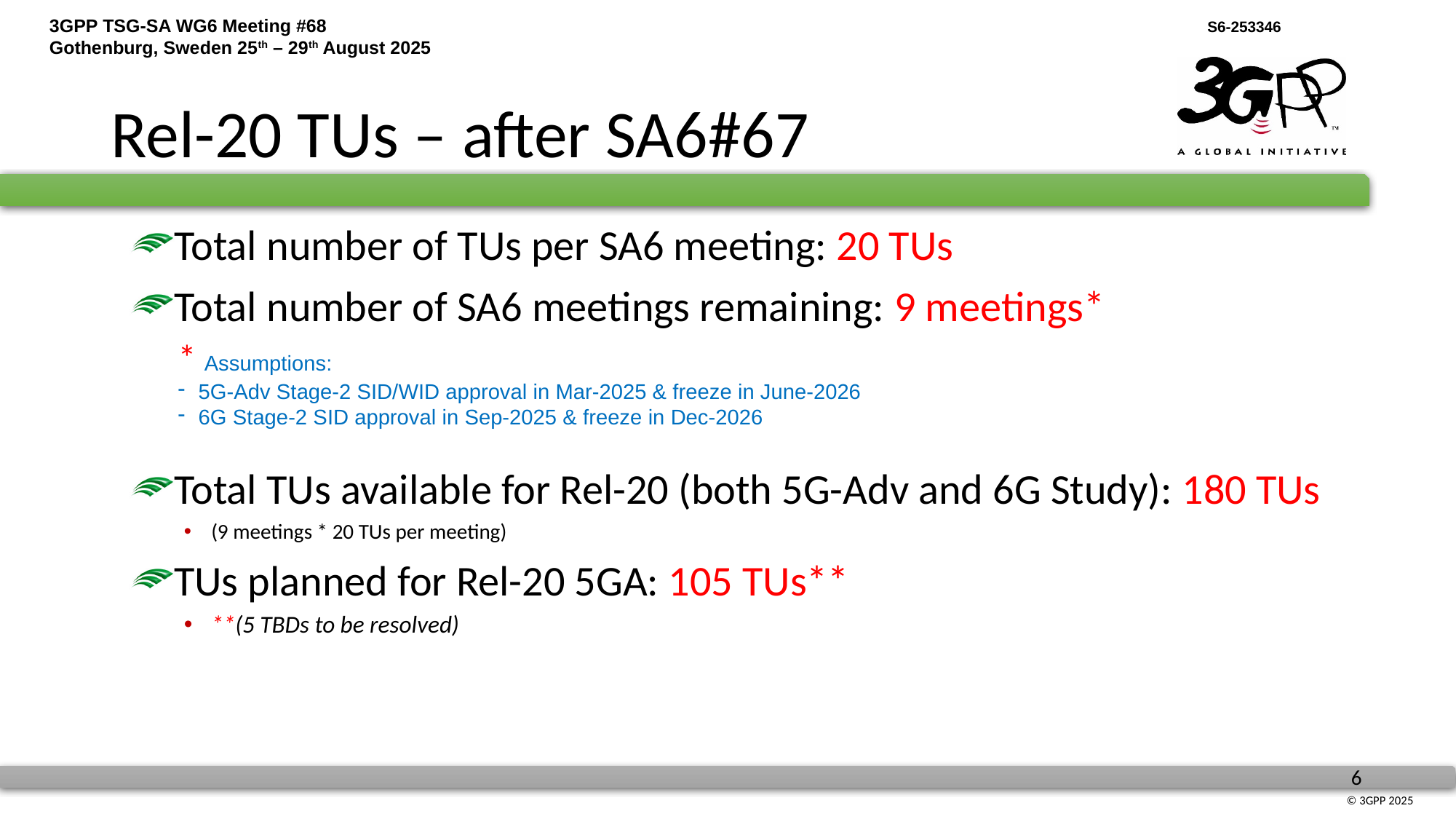

# Rel-20 TUs – after SA6#67
Total number of TUs per SA6 meeting: 20 TUs
Total number of SA6 meetings remaining: 9 meetings*

Total TUs available for Rel-20 (both 5G-Adv and 6G Study): 180 TUs
(9 meetings * 20 TUs per meeting)
TUs planned for Rel-20 5GA: 105 TUs**
**(5 TBDs to be resolved)

* Assumptions:
5G-Adv Stage-2 SID/WID approval in Mar-2025 & freeze in June-2026
6G Stage-2 SID approval in Sep-2025 & freeze in Dec-2026